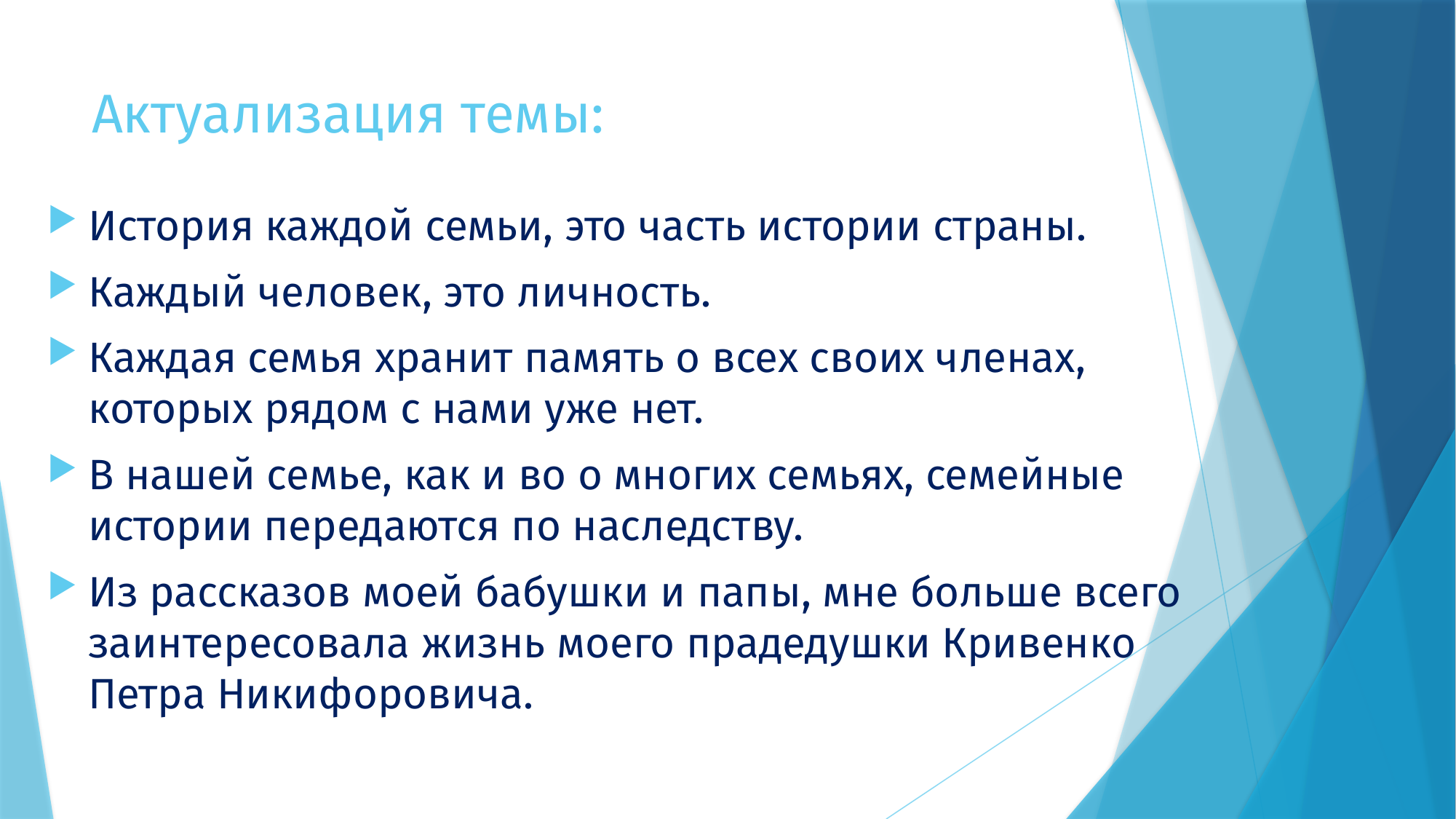

# Актуализация темы:
История каждой семьи, это часть истории страны.
Каждый человек, это личность.
Каждая семья хранит память о всех своих членах, которых рядом с нами уже нет.
В нашей семье, как и во о многих семьях, семейные истории передаются по наследству.
Из рассказов моей бабушки и папы, мне больше всего заинтересовала жизнь моего прадедушки Кривенко Петра Никифоровича.